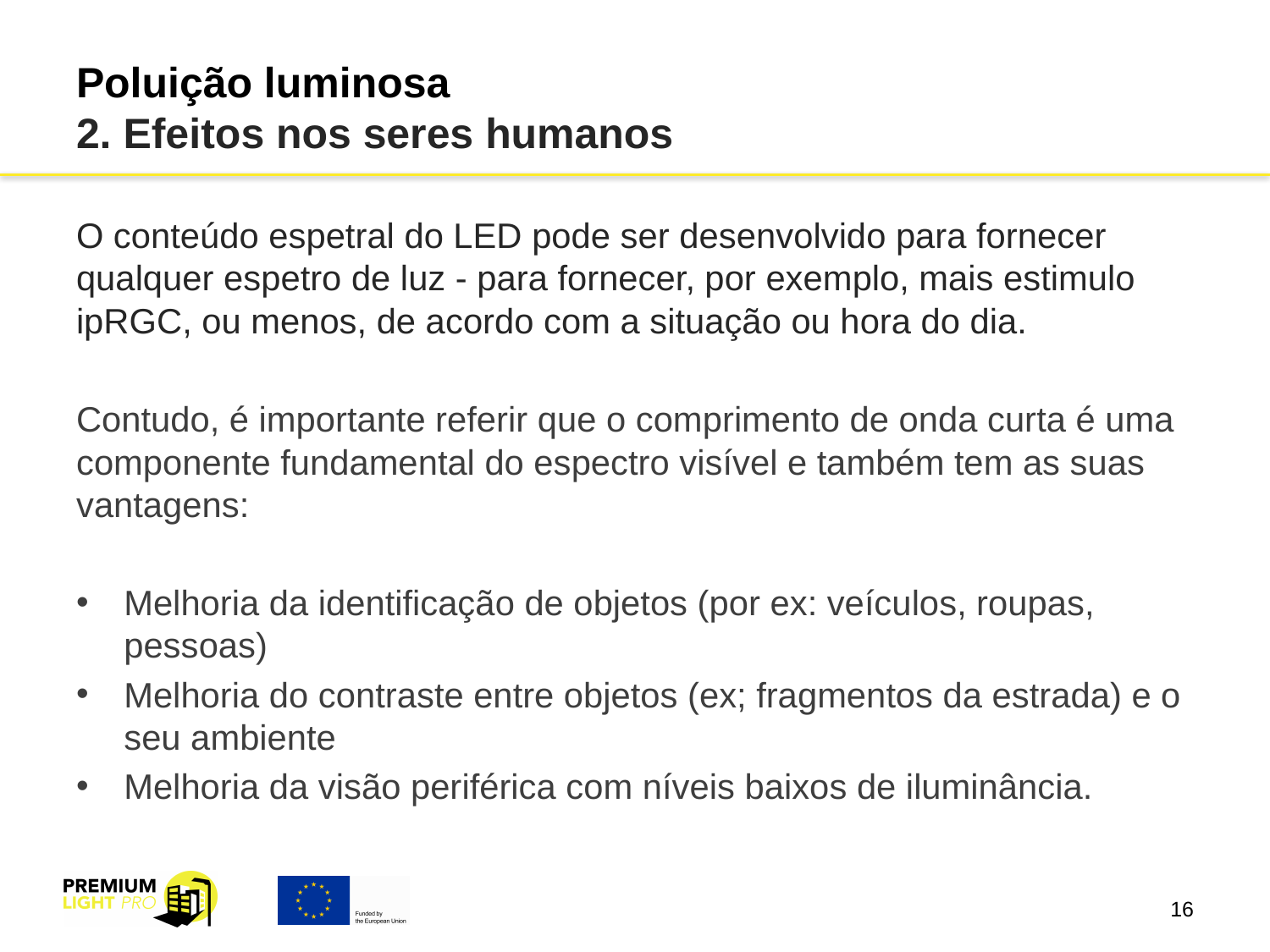

# Poluição luminosa 2. Efeitos nos seres humanos
O conteúdo espetral do LED pode ser desenvolvido para fornecer qualquer espetro de luz - para fornecer, por exemplo, mais estimulo ipRGC, ou menos, de acordo com a situação ou hora do dia.

Contudo, é importante referir que o comprimento de onda curta é uma componente fundamental do espectro visível e também tem as suas vantagens:

Melhoria da identificação de objetos (por ex: veículos, roupas, pessoas)
Melhoria do contraste entre objetos (ex; fragmentos da estrada) e o seu ambiente
Melhoria da visão periférica com níveis baixos de iluminância.